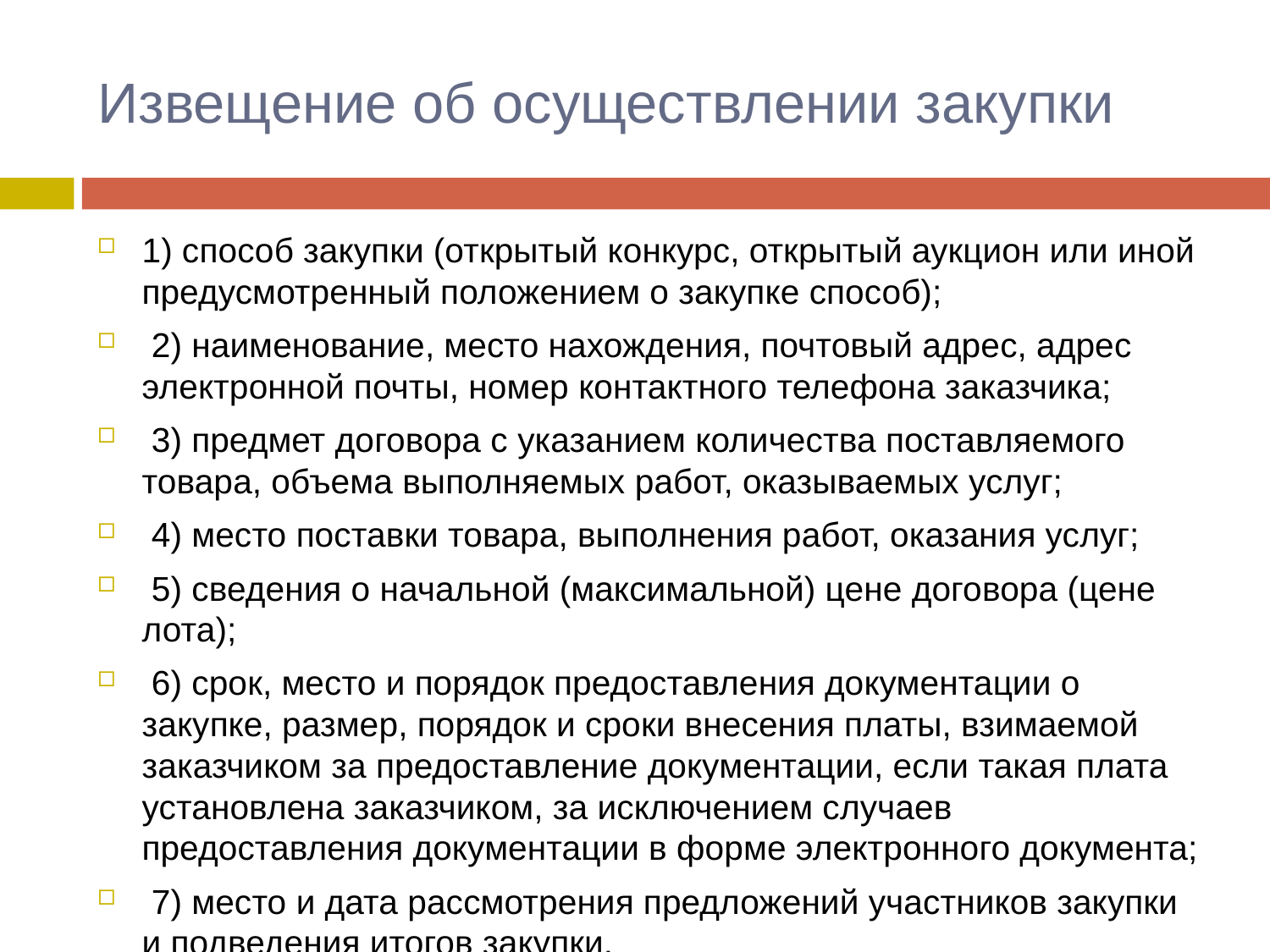

# Извещение об осуществлении закупки
1) способ закупки (открытый конкурс, открытый аукцион или иной предусмотренный положением о закупке способ);
 2) наименование, место нахождения, почтовый адрес, адрес электронной почты, номер контактного телефона заказчика;
 3) предмет договора с указанием количества поставляемого товара, объема выполняемых работ, оказываемых услуг;
 4) место поставки товара, выполнения работ, оказания услуг;
 5) сведения о начальной (максимальной) цене договора (цене лота);
 6) срок, место и порядок предоставления документации о закупке, размер, порядок и сроки внесения платы, взимаемой заказчиком за предоставление документации, если такая плата установлена заказчиком, за исключением случаев предоставления документации в форме электронного документа;
 7) место и дата рассмотрения предложений участников закупки и подведения итогов закупки.